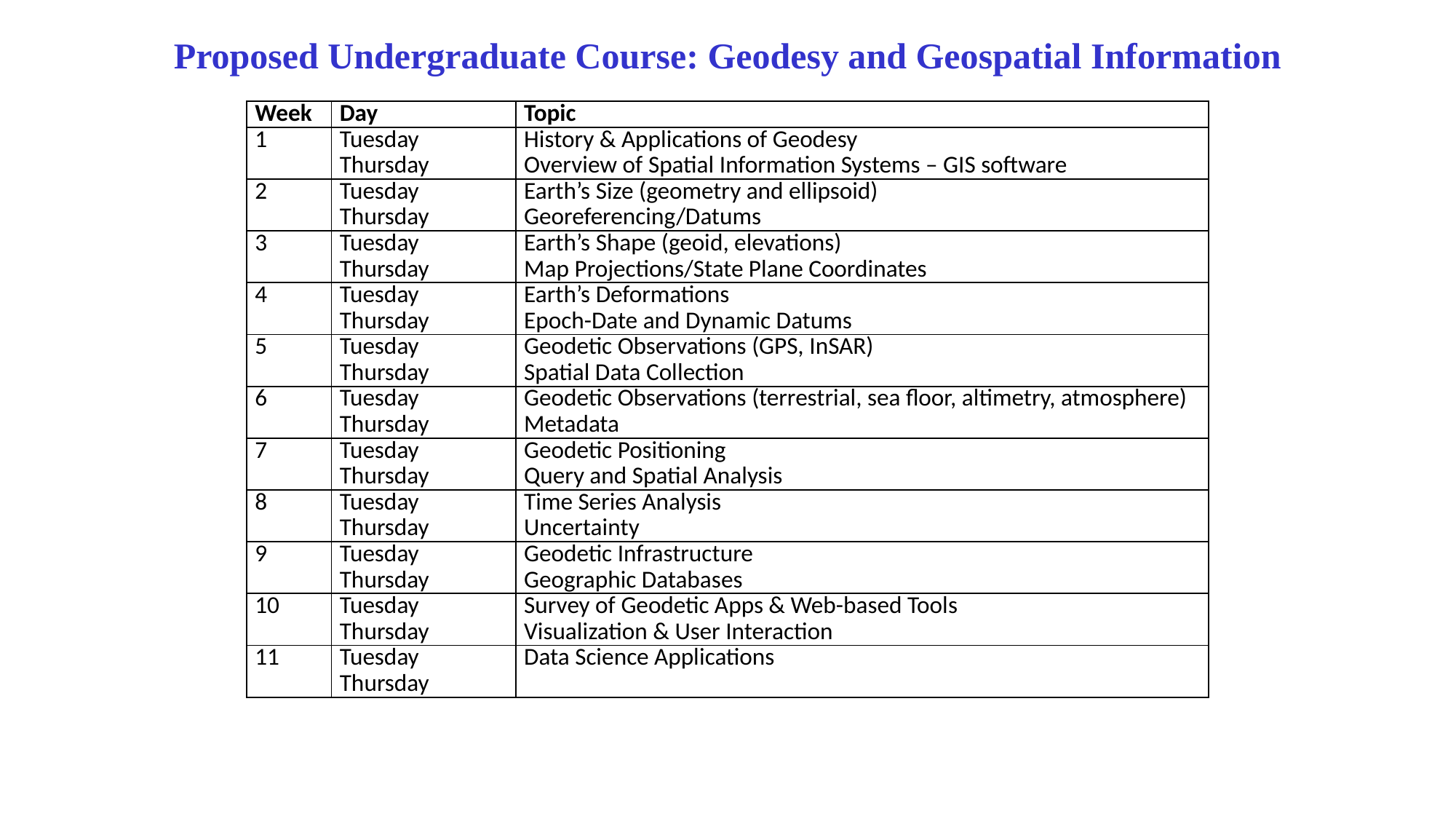

Proposed Undergraduate Course: Geodesy and Geospatial Information
| Week | Day | Topic |
| --- | --- | --- |
| 1 | Tuesday Thursday | History & Applications of Geodesy Overview of Spatial Information Systems – GIS software |
| 2 | Tuesday Thursday | Earth’s Size (geometry and ellipsoid) Georeferencing/Datums |
| 3 | Tuesday Thursday | Earth’s Shape (geoid, elevations) Map Projections/State Plane Coordinates |
| 4 | Tuesday Thursday | Earth’s Deformations Epoch-Date and Dynamic Datums |
| 5 | Tuesday Thursday | Geodetic Observations (GPS, InSAR) Spatial Data Collection |
| 6 | Tuesday Thursday | Geodetic Observations (terrestrial, sea floor, altimetry, atmosphere) Metadata |
| 7 | Tuesday Thursday | Geodetic Positioning Query and Spatial Analysis |
| 8 | Tuesday Thursday | Time Series Analysis Uncertainty |
| 9 | Tuesday Thursday | Geodetic Infrastructure Geographic Databases |
| 10 | Tuesday Thursday | Survey of Geodetic Apps & Web-based Tools Visualization & User Interaction |
| 11 | Tuesday Thursday | Data Science Applications |